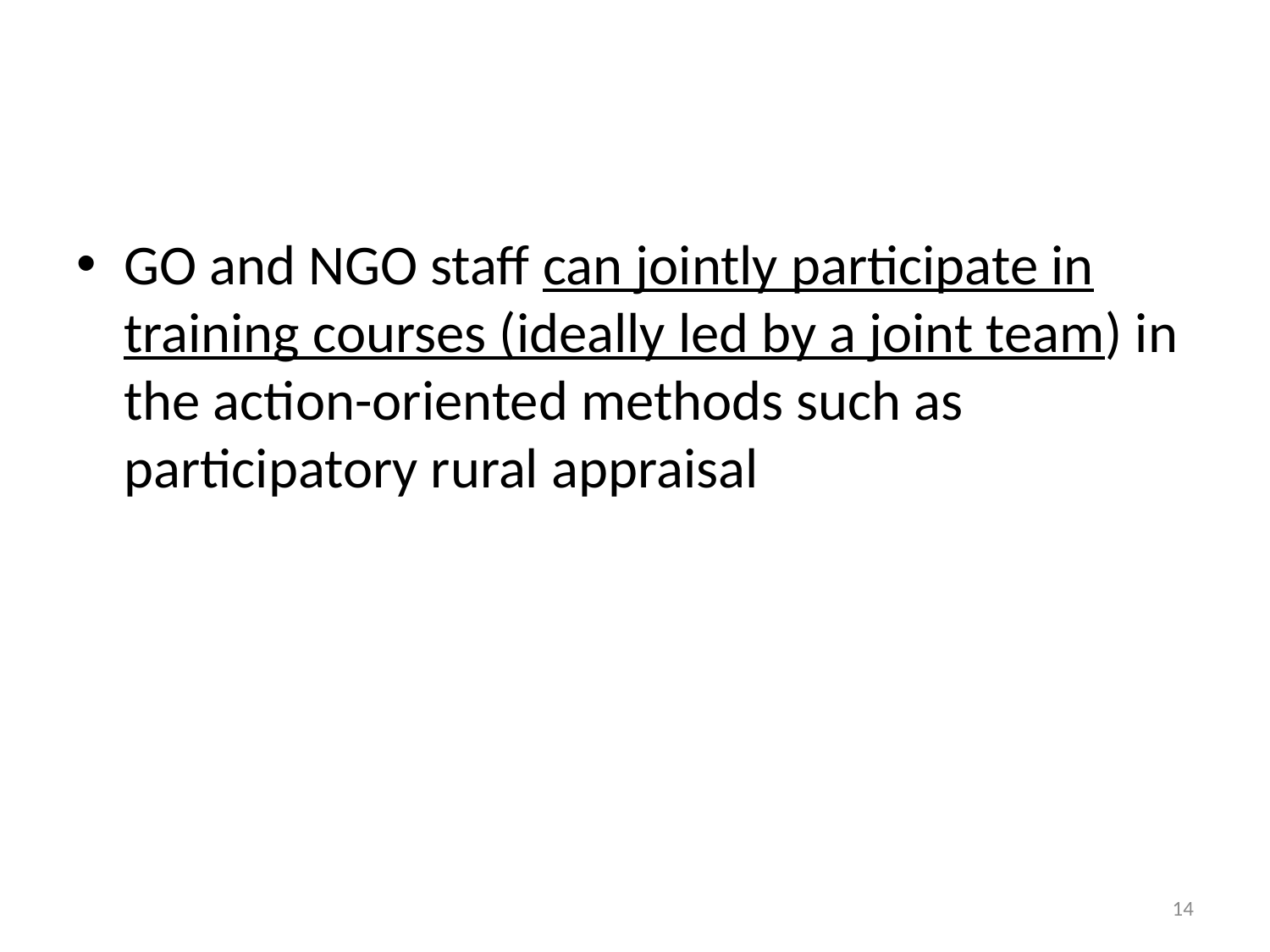

#
GO and NGO staff can jointly participate in training courses (ideally led by a joint team) in the action-oriented methods such as participatory rural appraisal
14